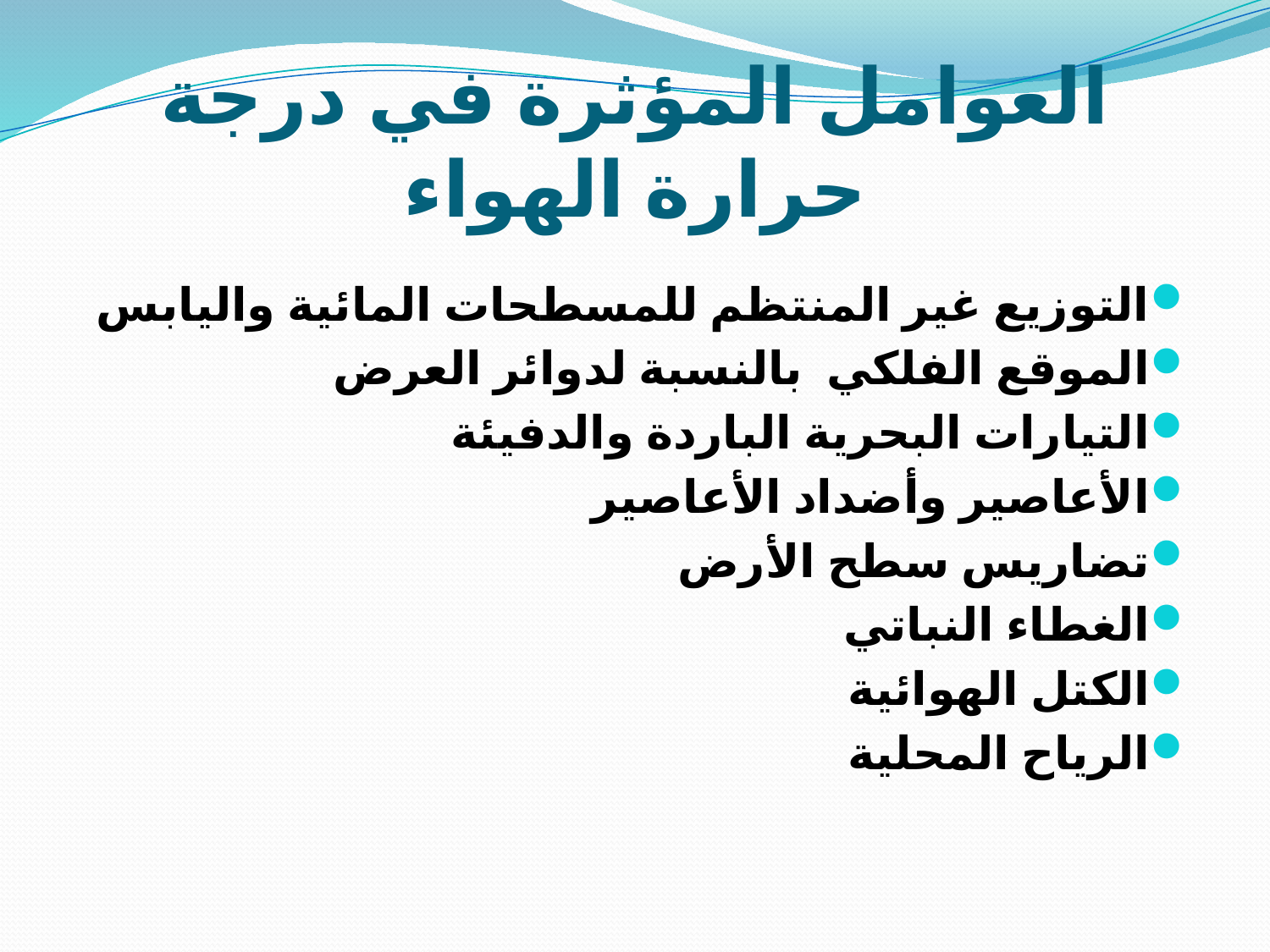

# العوامل المؤثرة في درجة حرارة الهواء
التوزيع غير المنتظم للمسطحات المائية واليابس
الموقع الفلكي  بالنسبة لدوائر العرض
التيارات البحرية الباردة والدفيئة
الأعاصير وأضداد الأعاصير
تضاريس سطح الأرض
الغطاء النباتي
الكتل الهوائية
الرياح المحلية